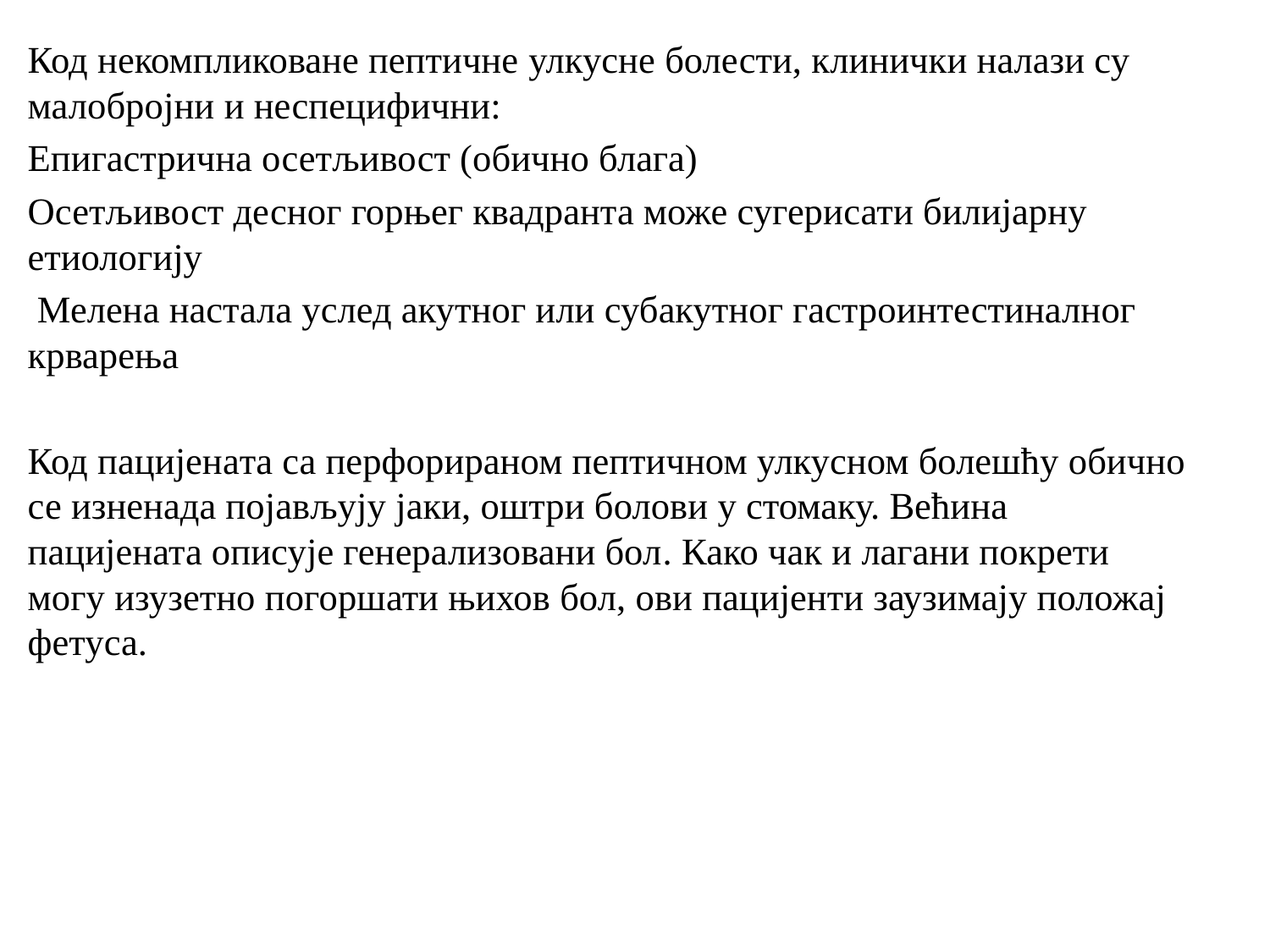

Код некомпликоване пептичне улкусне болести, клинички налази су малобројни и неспецифични:
Епигастрична осетљивост (обично блага)
Осетљивост десног горњег квадранта може сугерисати билијарну етиологију
 Мелена настала услед акутног или субакутног гастроинтестиналног крварења

Код пацијената са перфорираном пептичном улкусном болешћу обично се изненада појављују јаки, оштри болови у стомаку. Већина пацијената описује генерализовани бол. Како чак и лагани покрети могу изузетно погоршати њихов бол, ови пацијенти заузимају положај фетуса.
#